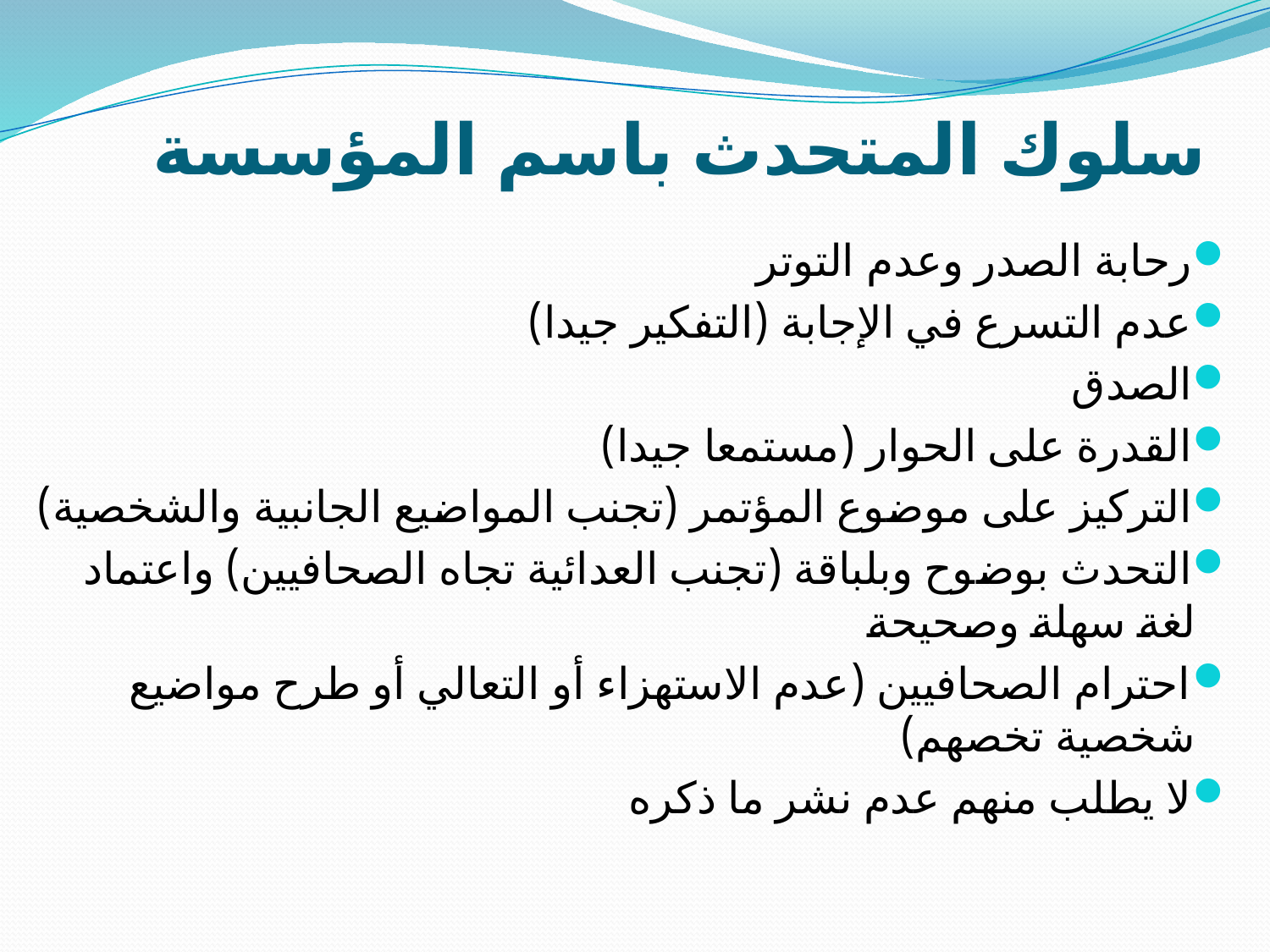

# سلوك المتحدث باسم المؤسسة
رحابة الصدر وعدم التوتر
عدم التسرع في الإجابة (التفكير جيدا)
الصدق
القدرة على الحوار (مستمعا جيدا)
التركيز على موضوع المؤتمر (تجنب المواضيع الجانبية والشخصية)
التحدث بوضوح وبلباقة (تجنب العدائية تجاه الصحافيين) واعتماد لغة سهلة وصحيحة
احترام الصحافيين (عدم الاستهزاء أو التعالي أو طرح مواضيع شخصية تخصهم)
لا يطلب منهم عدم نشر ما ذكره